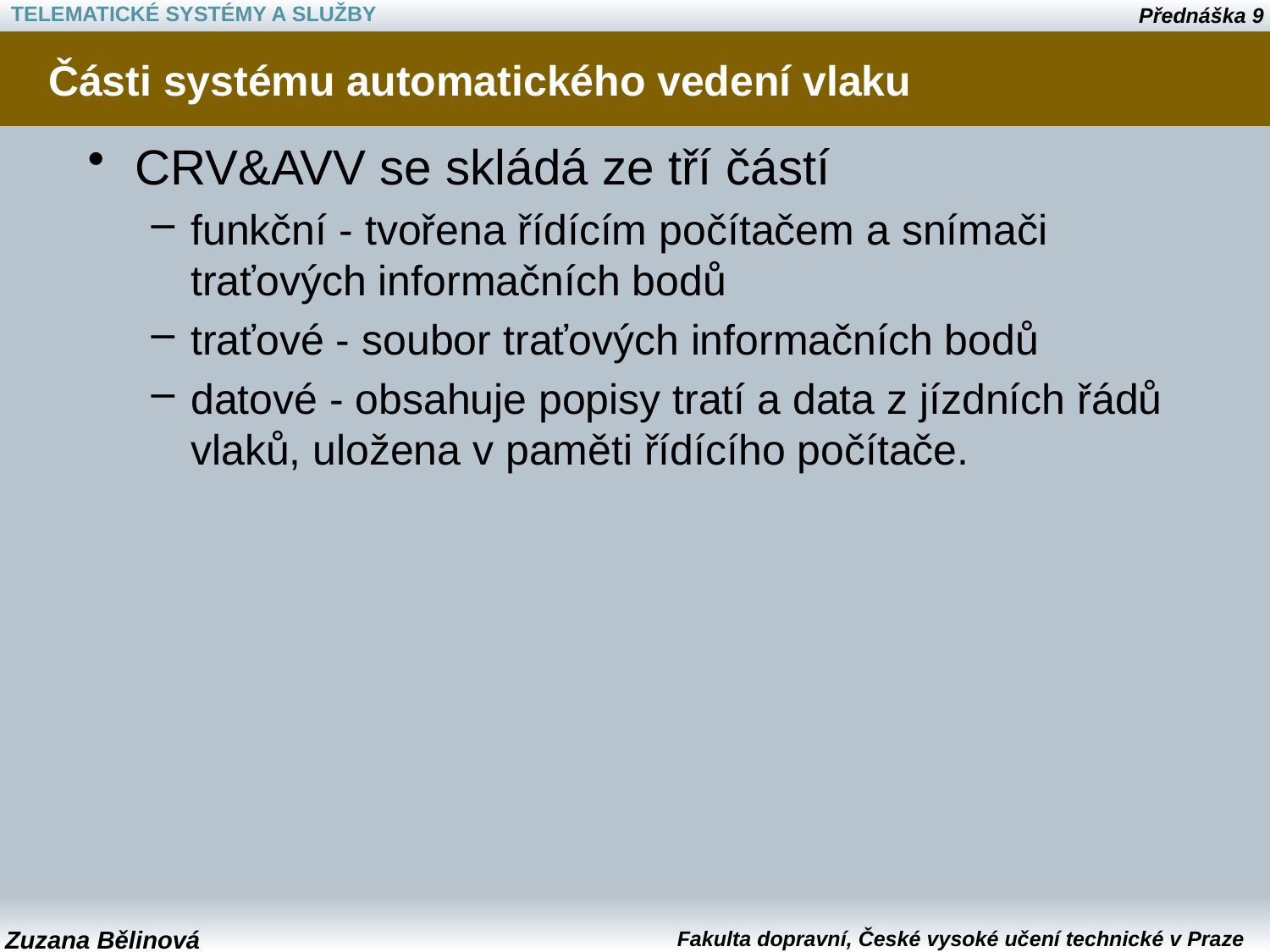

# Části systému automatického vedení vlaku
CRV&AVV se skládá ze tří částí
funkční - tvořena řídícím počítačem a snímači traťových informačních bodů
traťové - soubor traťových informačních bodů
datové - obsahuje popisy tratí a data z jízdních řádů vlaků, uložena v paměti řídícího počítače.